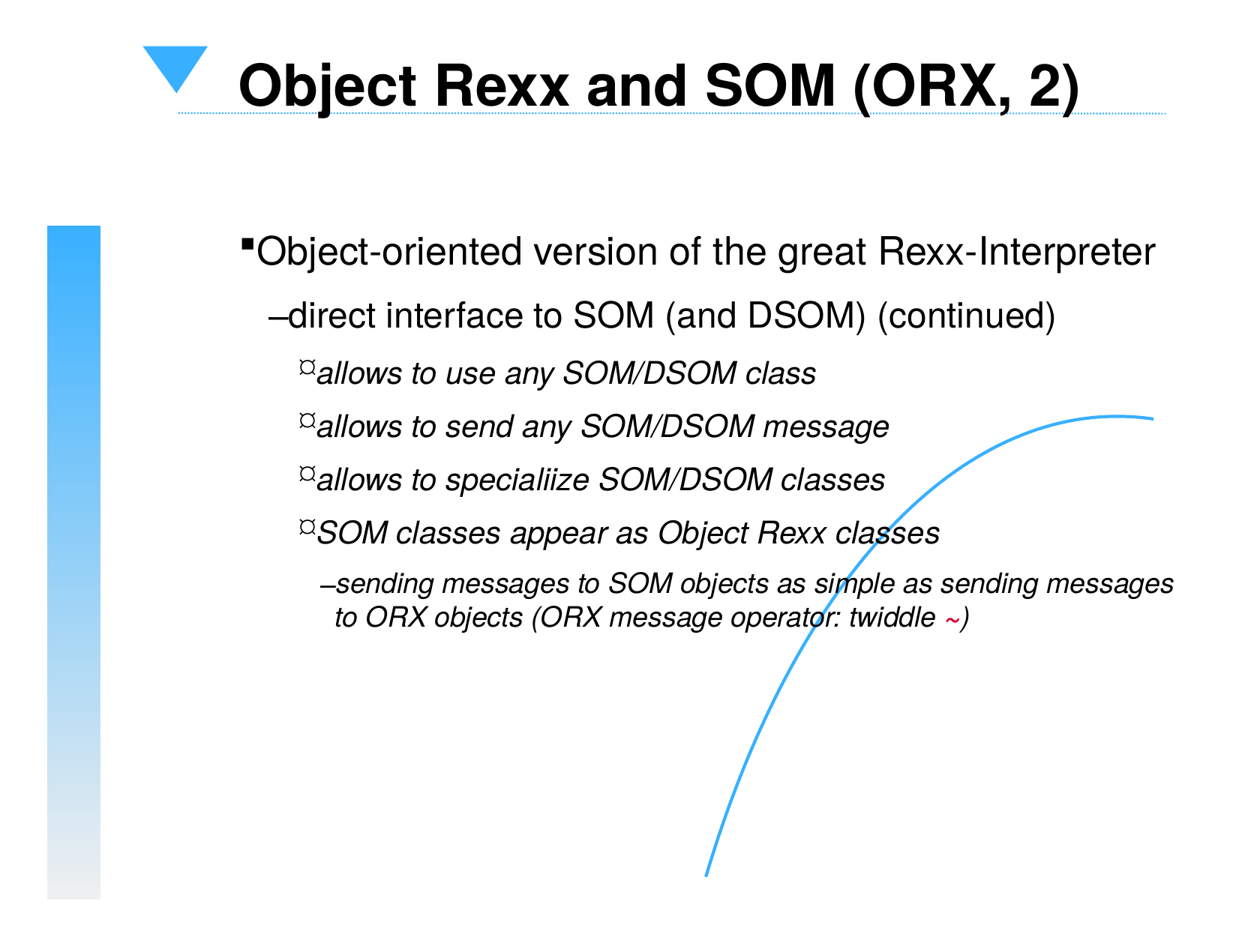

Object Rexx and SOM (ORX, 2)

Object-oriented version of the great Rexx-Interpreter
direct interface to SOM (and DSOM) (continued)
allows to use any SOM/DSOM class
allows to send any SOM/DSOM message
allows to specialiize SOM/DSOM classes
SOM classes appear as Object Rexx classes
sending messages to SOM objects as simple as sending messages to ORX objects (ORX message operator: twiddle ~)